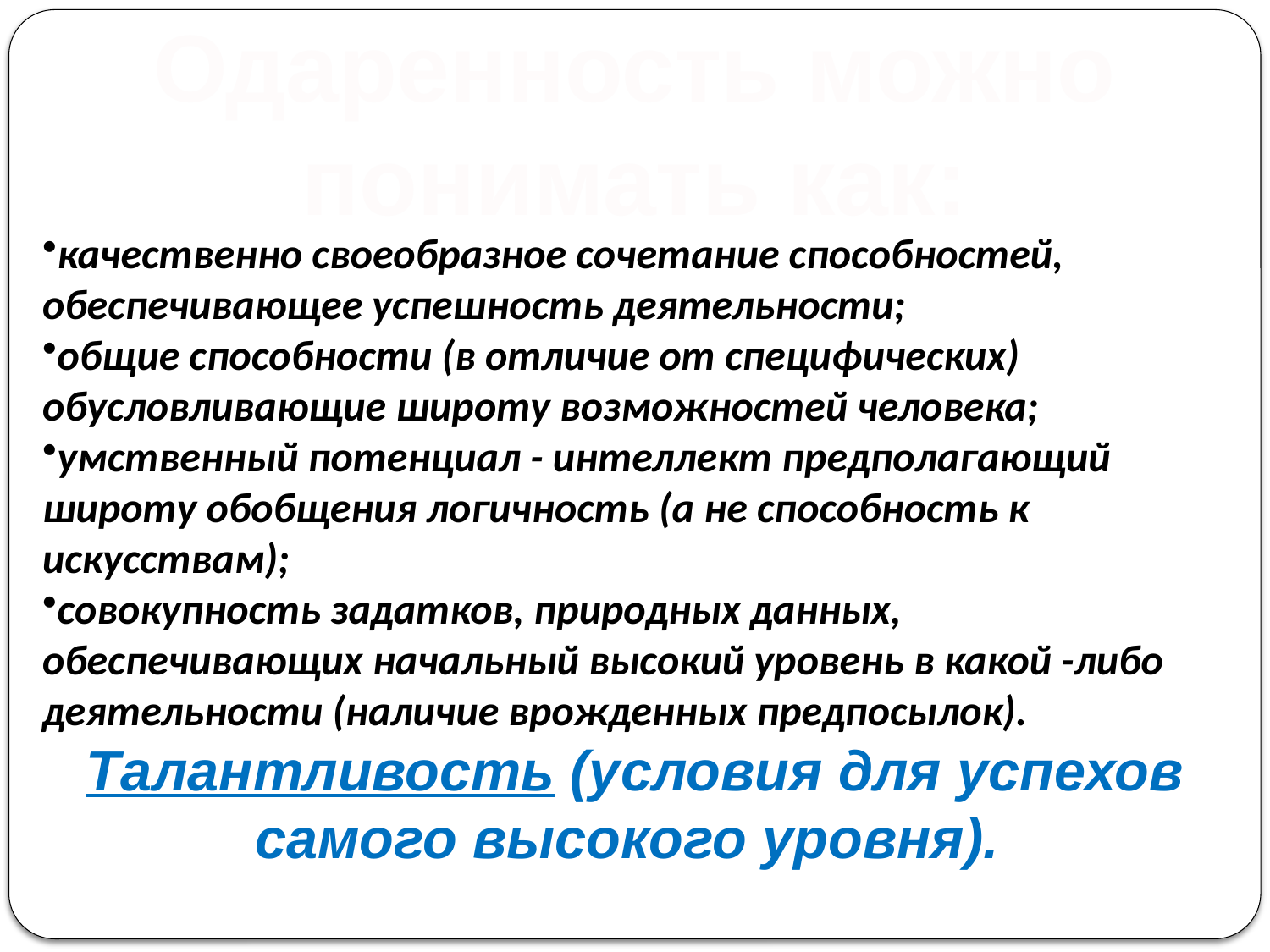

Одаренность можно понимать как:
качественно своеобразное сочетание способностей, обеспечивающее успешность деятельности;
общие способности (в отличие от специфических) обусловливающие широту возможностей человека;
умственный потенциал - интеллект предполагающий широту обобщения логичность (а не способность к искусствам);
совокупность задатков, природных данных, обеспечивающих начальный высокий уровень в какой -либо деятельности (наличие врожденных предпосылок).
Талантливость (условия для успехов самого высокого уровня).